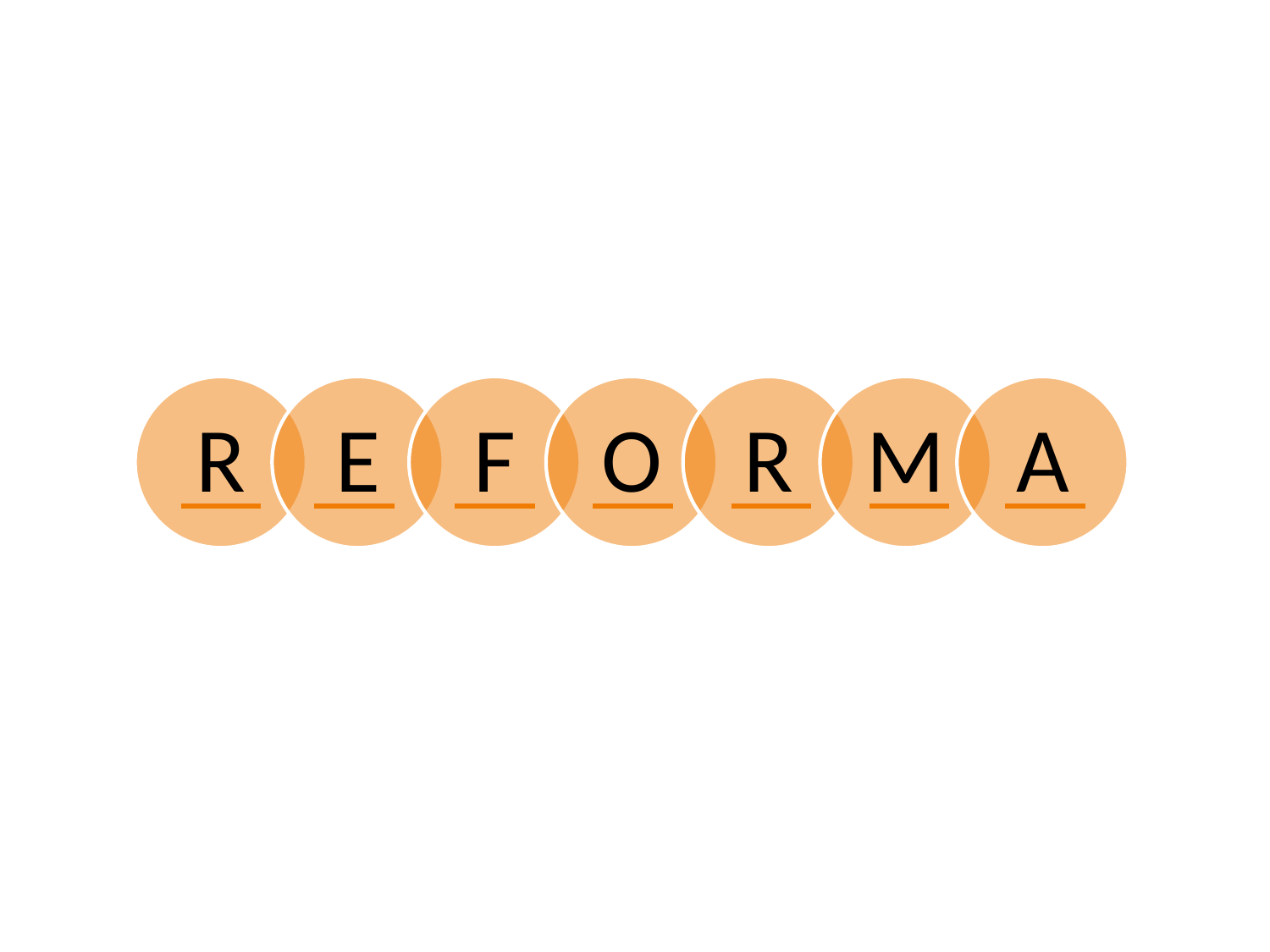

R
E
F
O
R
M
A